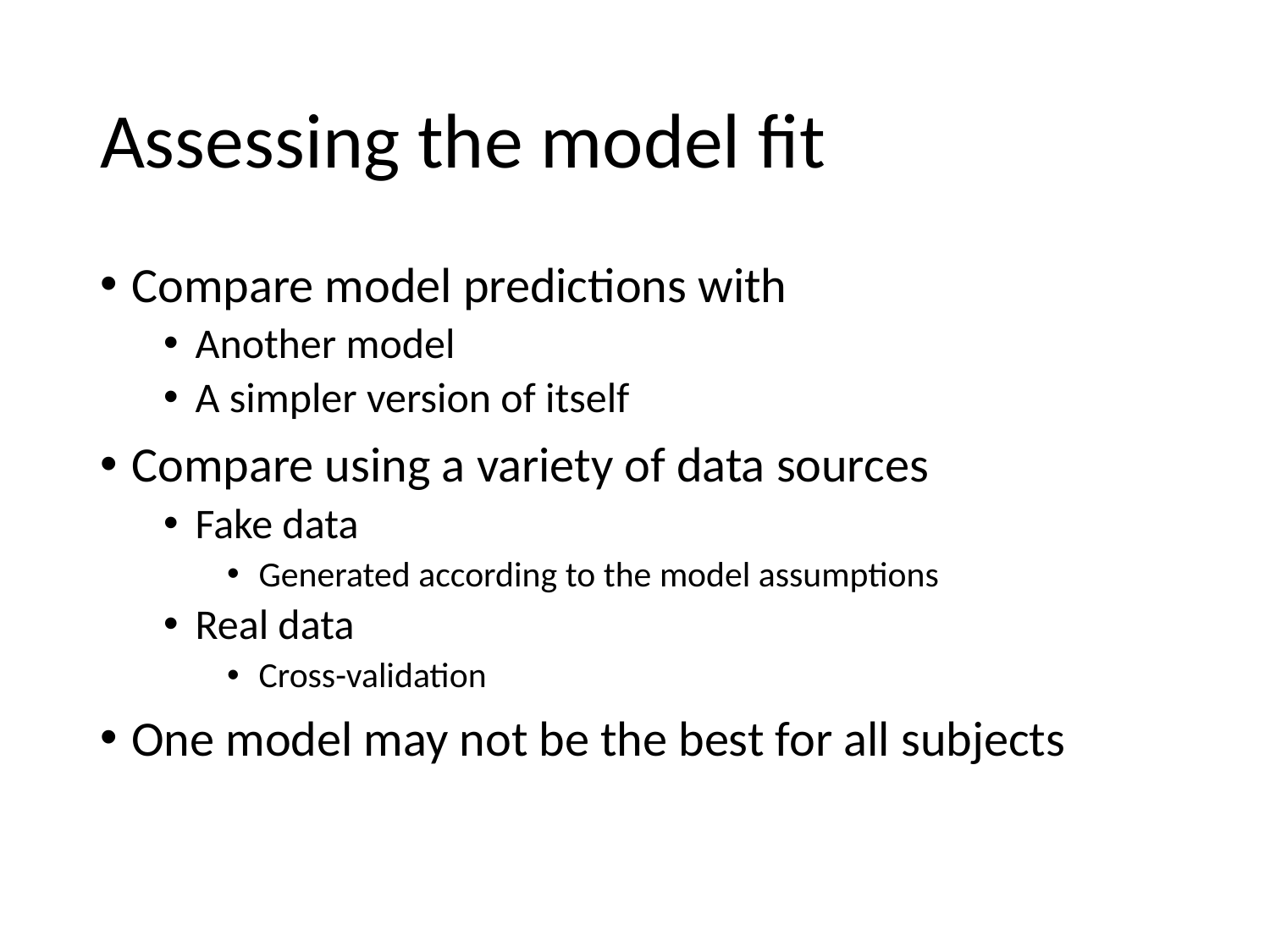

# Assessing the model fit
Compare model predictions with
Another model
A simpler version of itself
Compare using a variety of data sources
Fake data
Generated according to the model assumptions
Real data
Cross-validation
One model may not be the best for all subjects